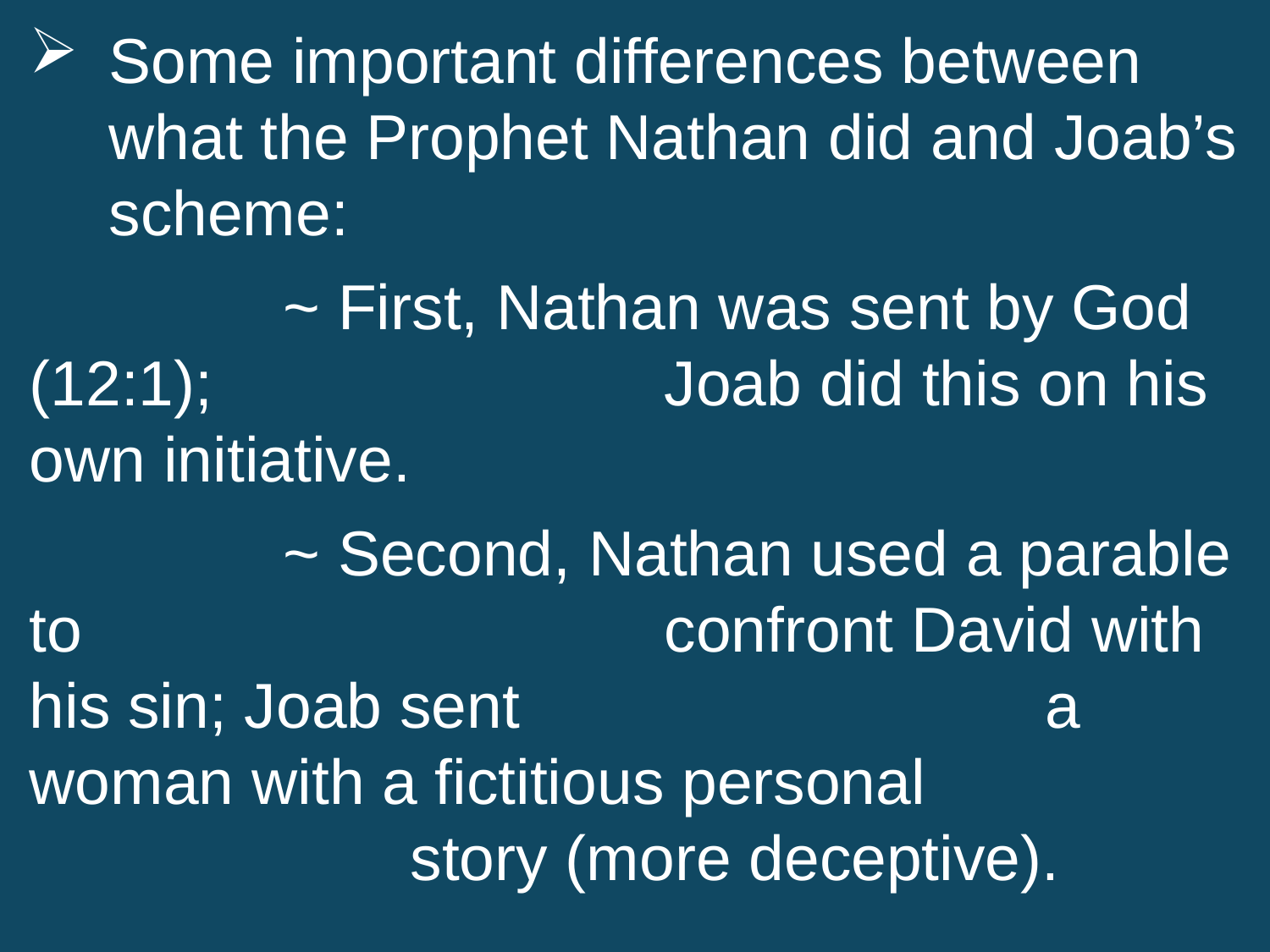

Some important differences between what the Prophet Nathan did and Joab’s scheme:
		~ First, Nathan was sent by God (12:1); 				Joab did this on his own initiative.
		~ Second, Nathan used a parable to 					confront David with his sin; Joab sent 				a woman with a fictitious personal 					story (more deceptive).